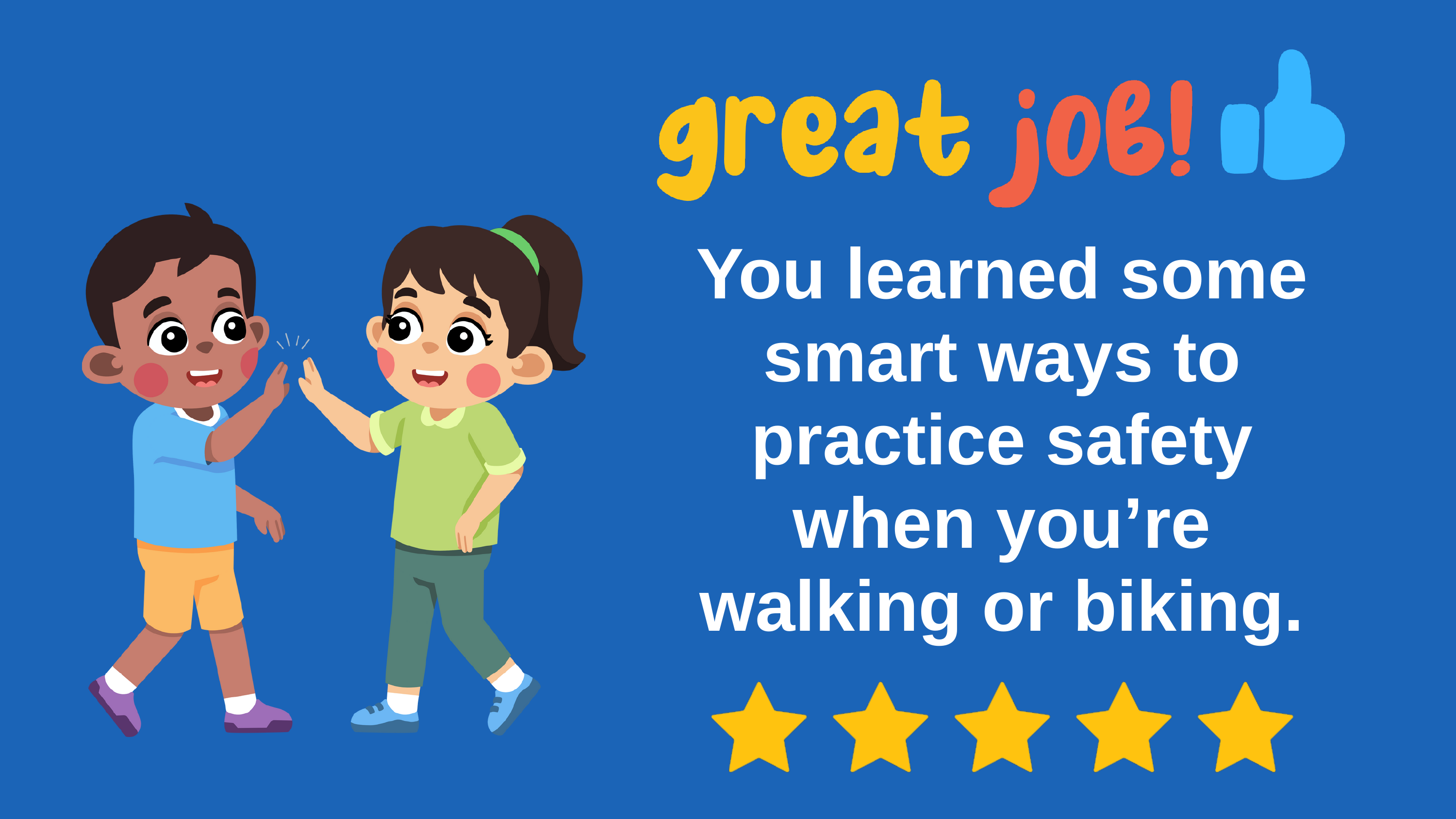

You learned some smart ways to practice safety when you’re walking or biking.